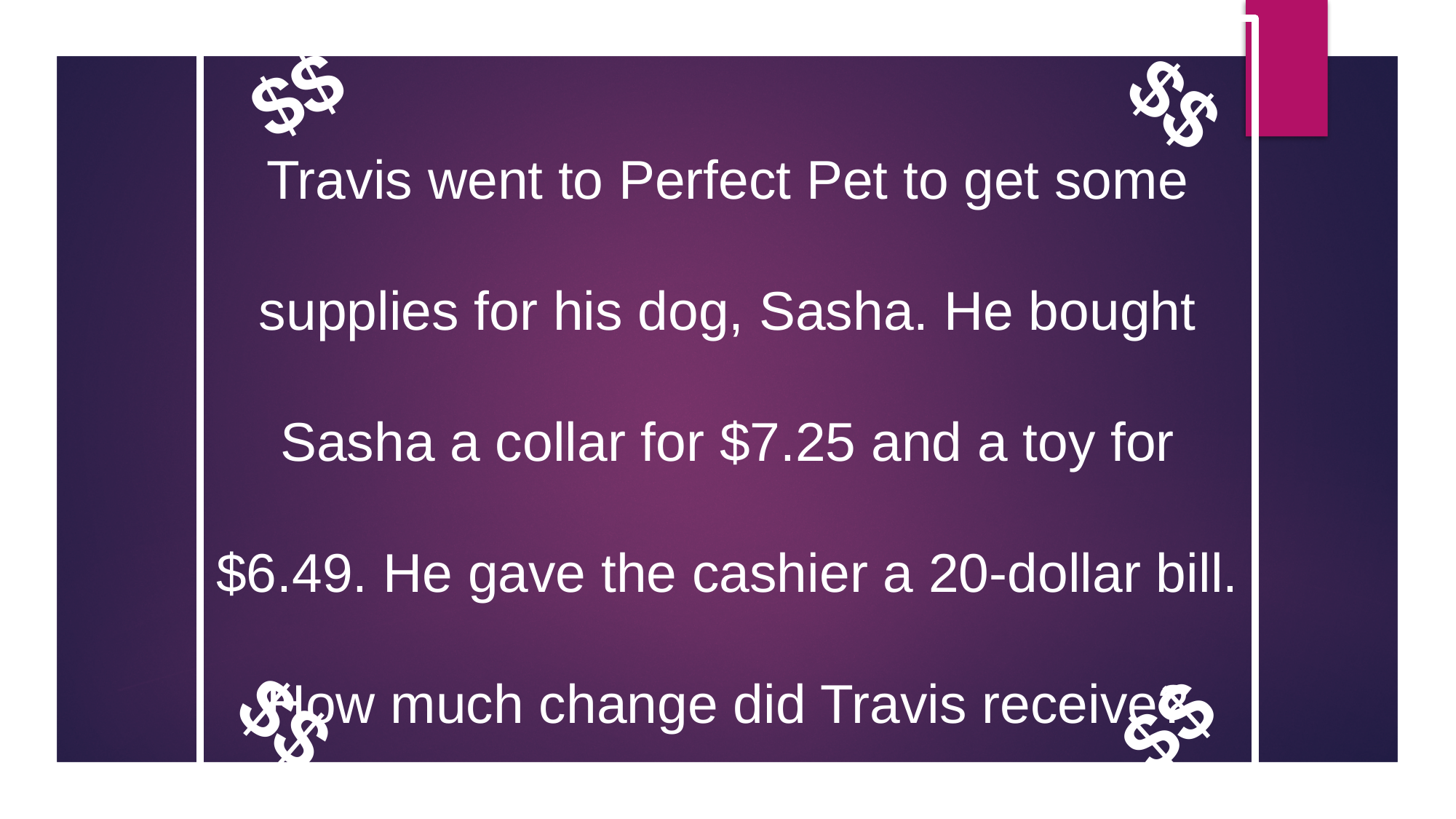

$$
$$
Travis went to Perfect Pet to get some supplies for his dog, Sasha. He bought Sasha a collar for $7.25 and a toy for $6.49. He gave the cashier a 20-dollar bill. How much change did Travis receive?
$$
$$